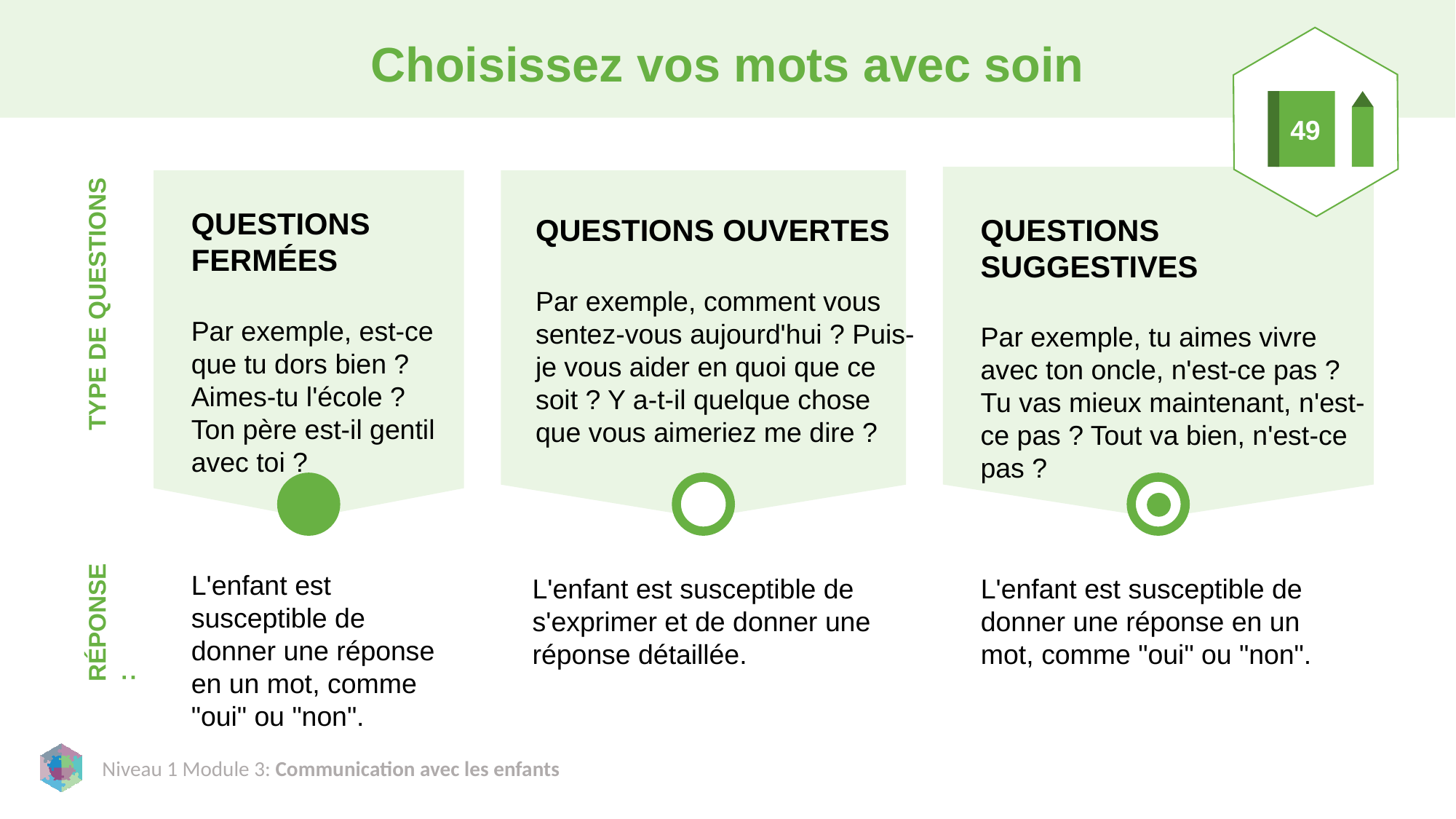

# Choisissez vos mots avec soin

49

QUESTIONS FERMÉES

Par exemple, est-ce que tu dors bien ? Aimes-tu l'école ? Ton père est-il gentil avec toi ?
QUESTIONS SUGGESTIVES

Par exemple, tu aimes vivre avec ton oncle, n'est-ce pas ? Tu vas mieux maintenant, n'est-ce pas ? Tout va bien, n'est-ce pas ?
QUESTIONS OUVERTES

Par exemple, comment vous sentez-vous aujourd'hui ? Puis-je vous aider en quoi que ce soit ? Y a-t-il quelque chose que vous aimeriez me dire ?
TYPE DE QUESTIONS

L'enfant est susceptible de donner une réponse en un mot, comme "oui" ou "non".
L'enfant est susceptible de s'exprimer et de donner une réponse détaillée.
L'enfant est susceptible de donner une réponse en un mot, comme "oui" ou "non".
RÉPONSE :